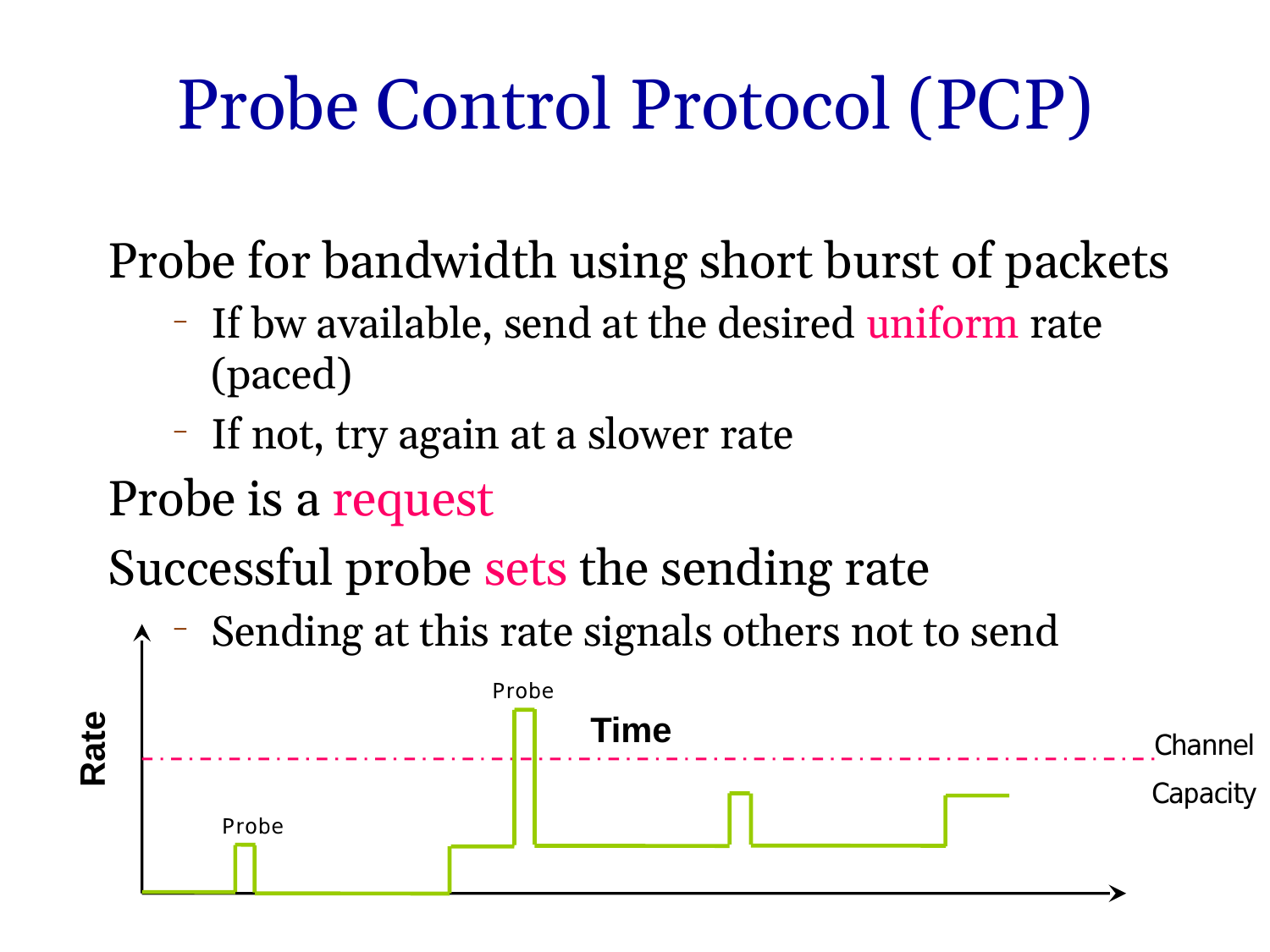

# Probe Control Protocol (PCP)
Probe for bandwidth using short burst of packets
If bw available, send at the desired uniform rate (paced)
If not, try again at a slower rate
Probe is a request
Successful probe sets the sending rate
Sending at this rate signals others not to send

Probe

Channel
Capacity

Probe

Time
Rate